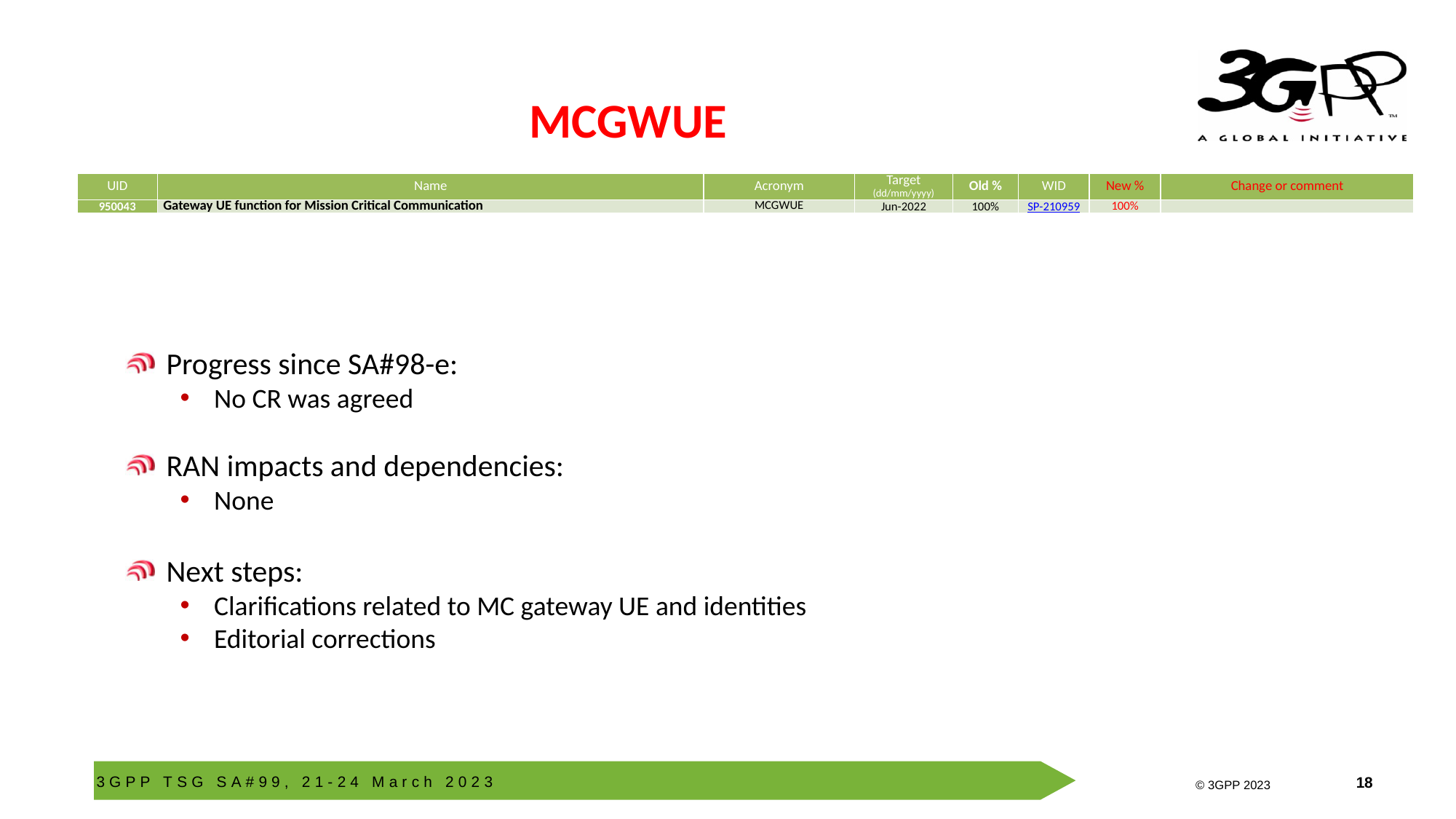

MCGWUE
| UID | Name | Acronym | Target (dd/mm/yyyy) | Old % | WID | New % | Change or comment |
| --- | --- | --- | --- | --- | --- | --- | --- |
| 950043 | Gateway UE function for Mission Critical Communication | MCGWUE | Jun-2022 | 100% | SP-210959 | 100% |  |
Progress since SA#98-e:
No CR was agreed

RAN impacts and dependencies:
None

Next steps:
Clarifications related to MC gateway UE and identities
Editorial corrections